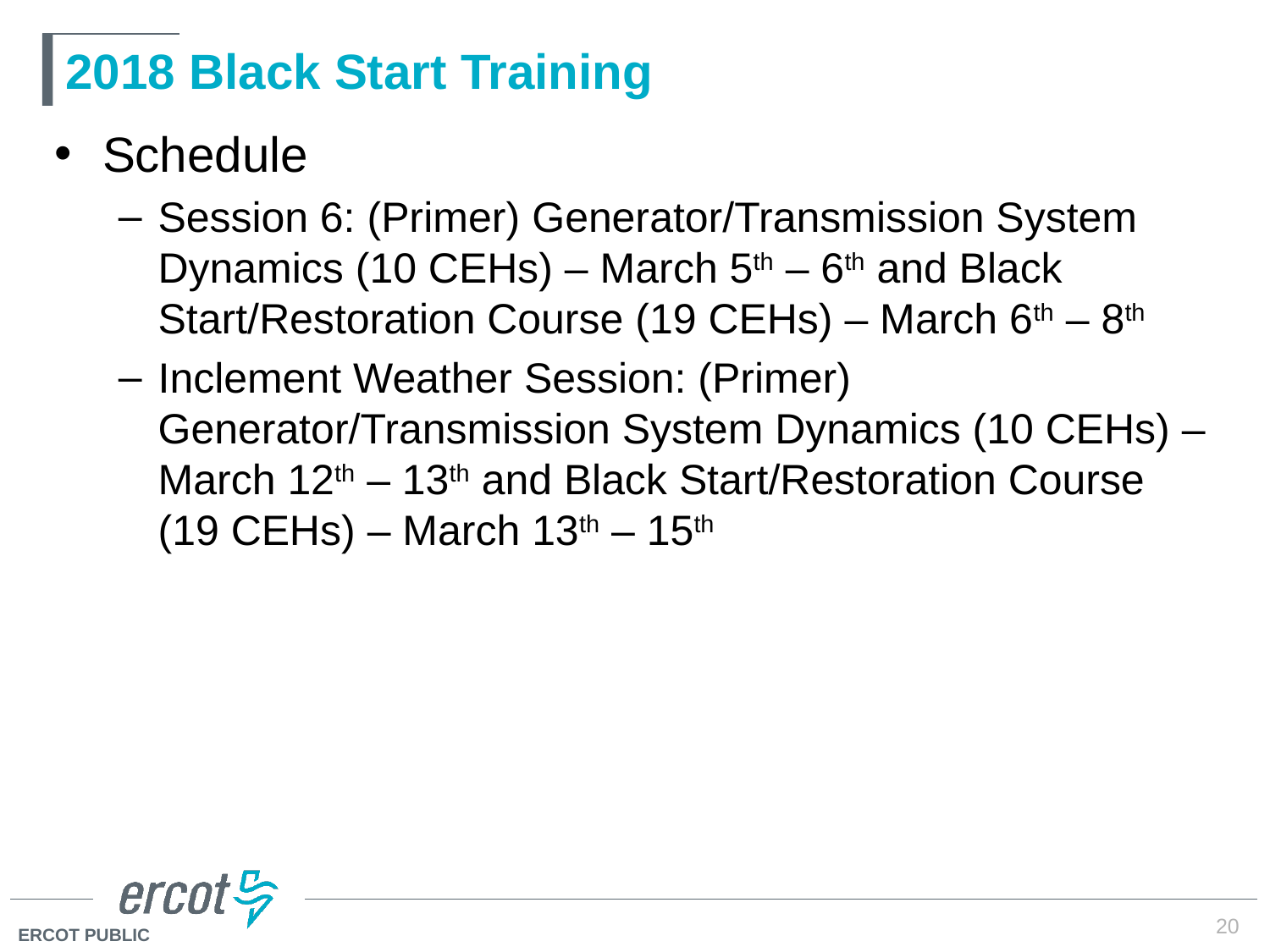

# 2018 Black Start Training
Schedule
Session 6: (Primer) Generator/Transmission System Dynamics (10 CEHs) – March 5th – 6th and Black Start/Restoration Course (19 CEHs) – March 6th – 8th
Inclement Weather Session: (Primer) Generator/Transmission System Dynamics (10 CEHs) – March 12th – 13th and Black Start/Restoration Course (19 CEHs) – March 13th – 15th

20